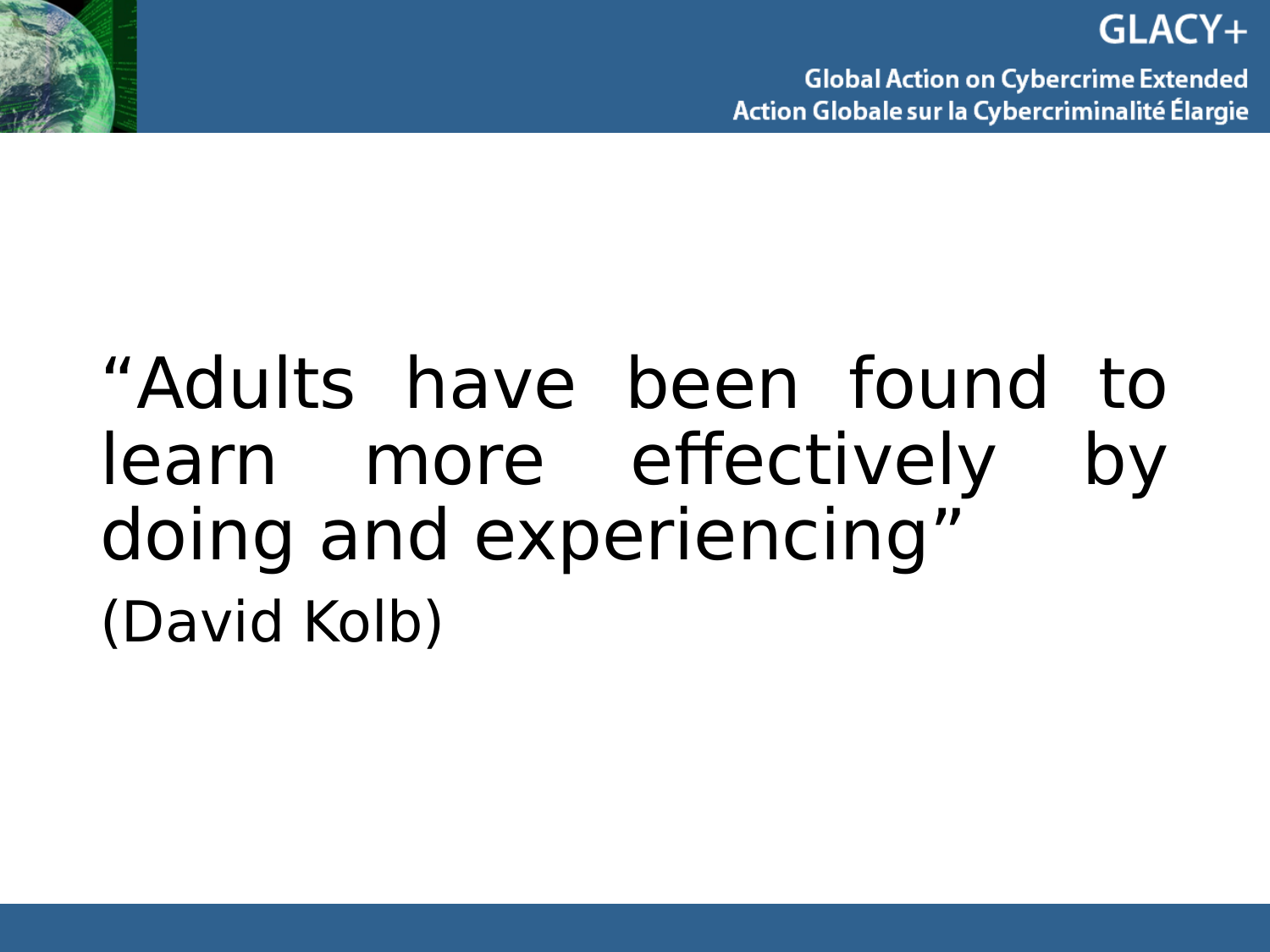

#
“Adults have been found to learn more effectively by doing and experiencing”
(David Kolb)